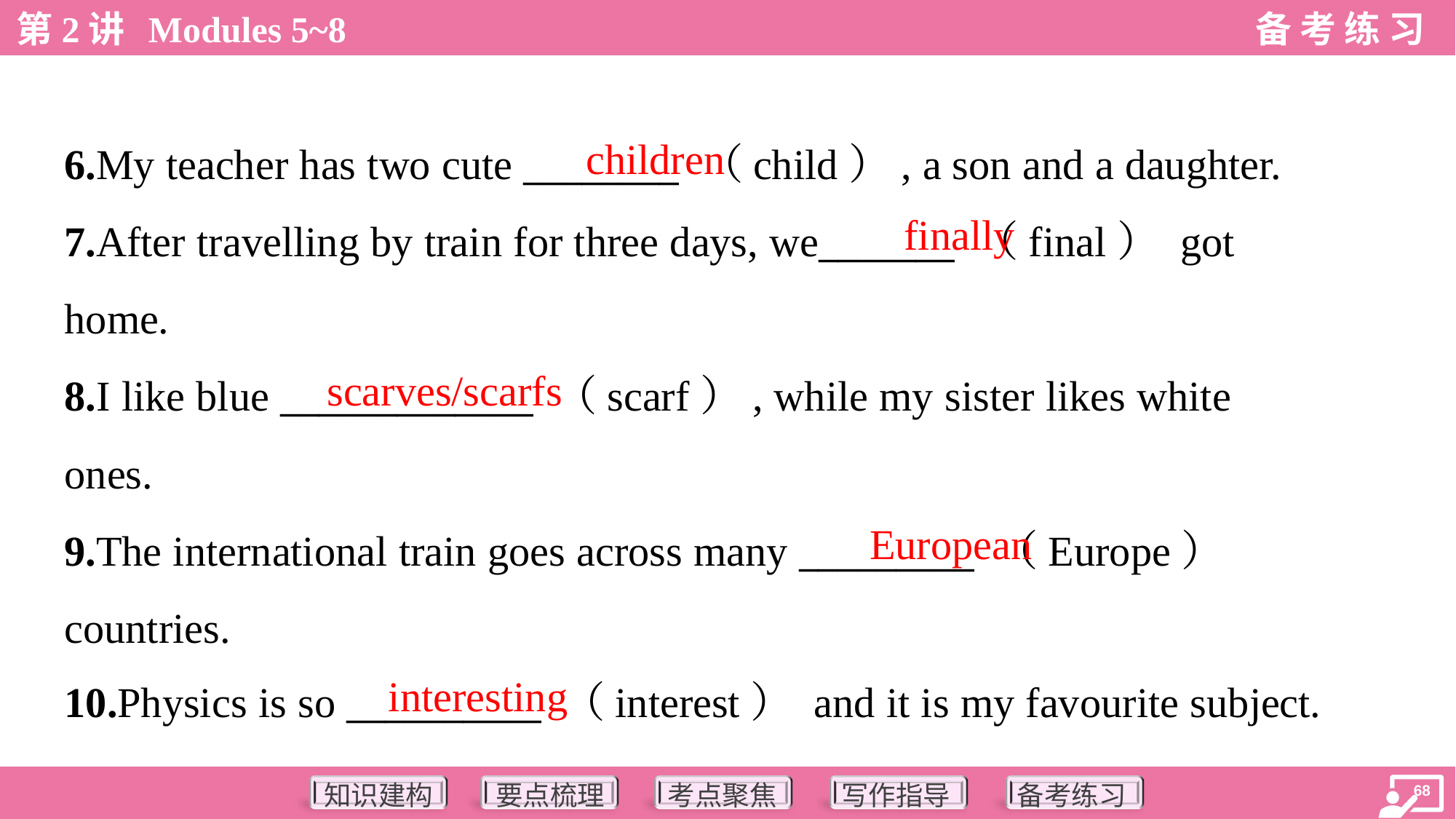

children
6.My teacher has two cute ________ （child）, a son and a daughter.
7.After travelling by train for three days, we_______ （final） got
home.
8.I like blue _____________ （scarf）, while my sister likes white
ones.
9.The international train goes across many _________ （Europe）
countries.
10.Physics is so __________ （interest） and it is my favourite subject.
finally
scarves/scarfs
European
interesting